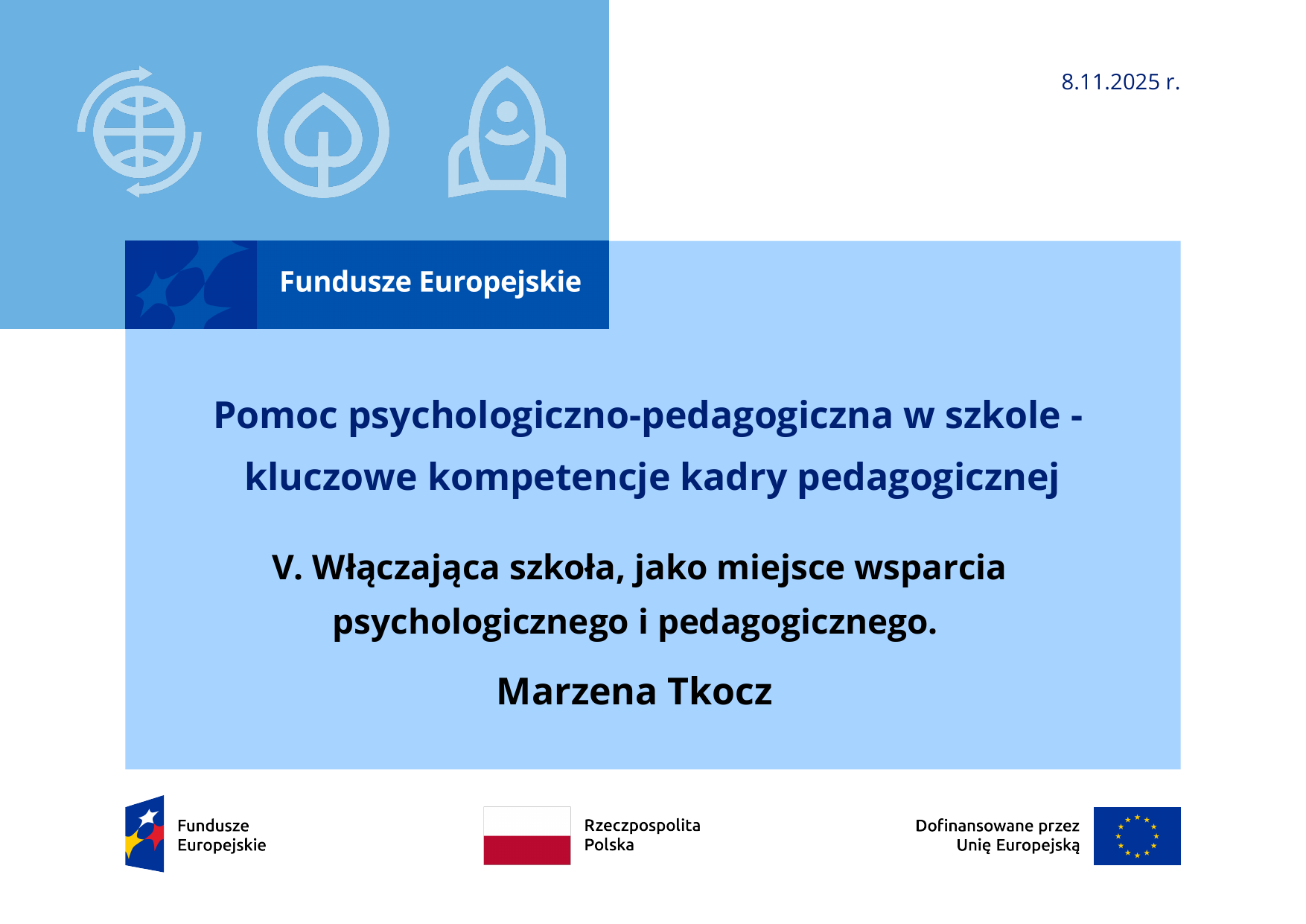

8.11.2025 r.
# Pomoc psychologiczno-pedagogiczna w szkole -  kluczowe kompetencje kadry pedagogicznej
V. Włączająca szkoła, jako miejsce wsparcia psychologicznego i pedagogicznego.
Marzena Tkocz